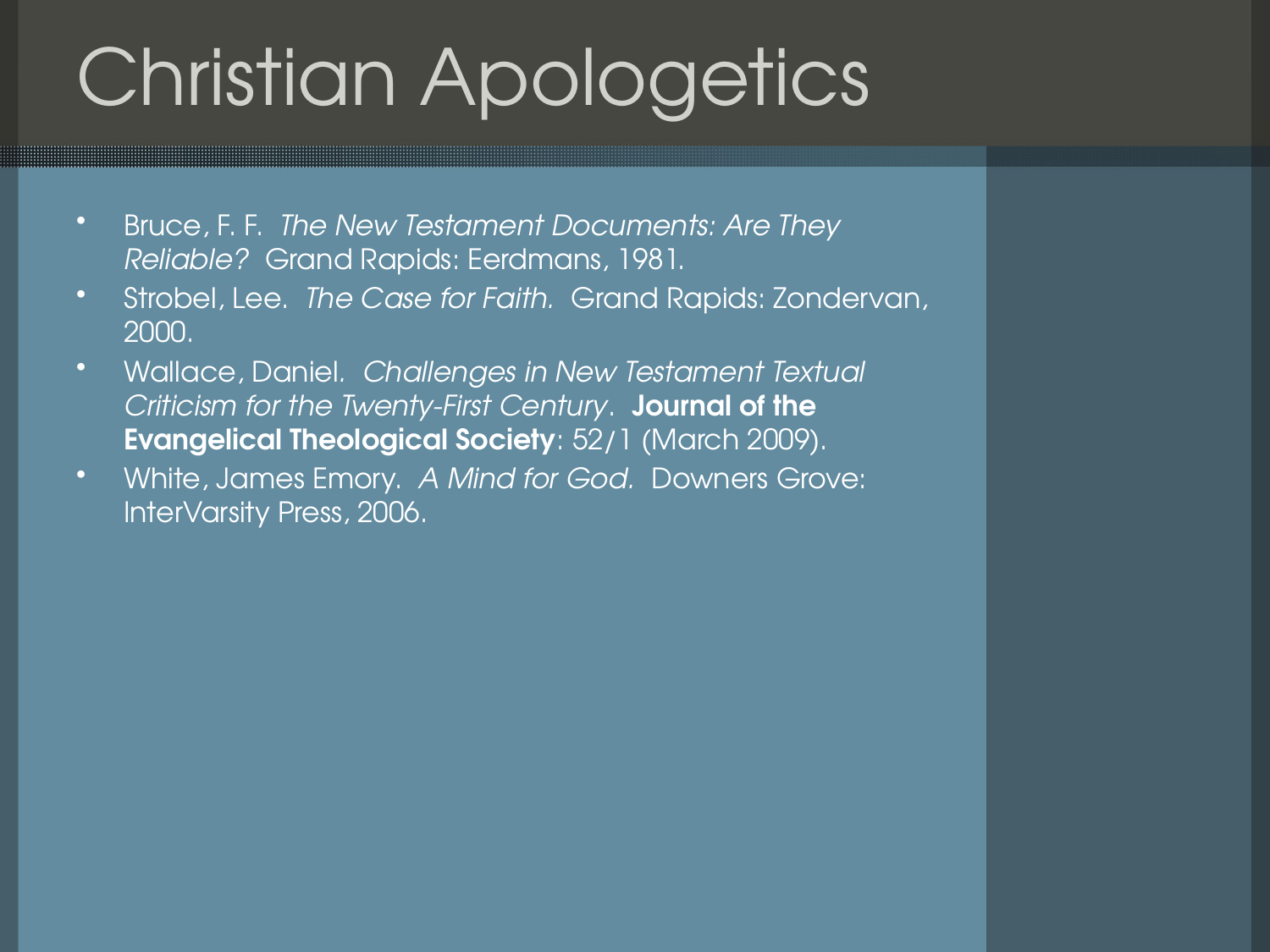

# Christian Apologetics
Bruce, F. F.  The New Testament Documents: Are They Reliable?  Grand Rapids: Eerdmans, 1981.
Strobel, Lee.  The Case for Faith.  Grand Rapids: Zondervan, 2000.
Wallace, Daniel.  Challenges in New Testament Textual Criticism for the Twenty-First Century.  Journal of the Evangelical Theological Society: 52/1 (March 2009).
White, James Emory.  A Mind for God.  Downers Grove: InterVarsity Press, 2006.